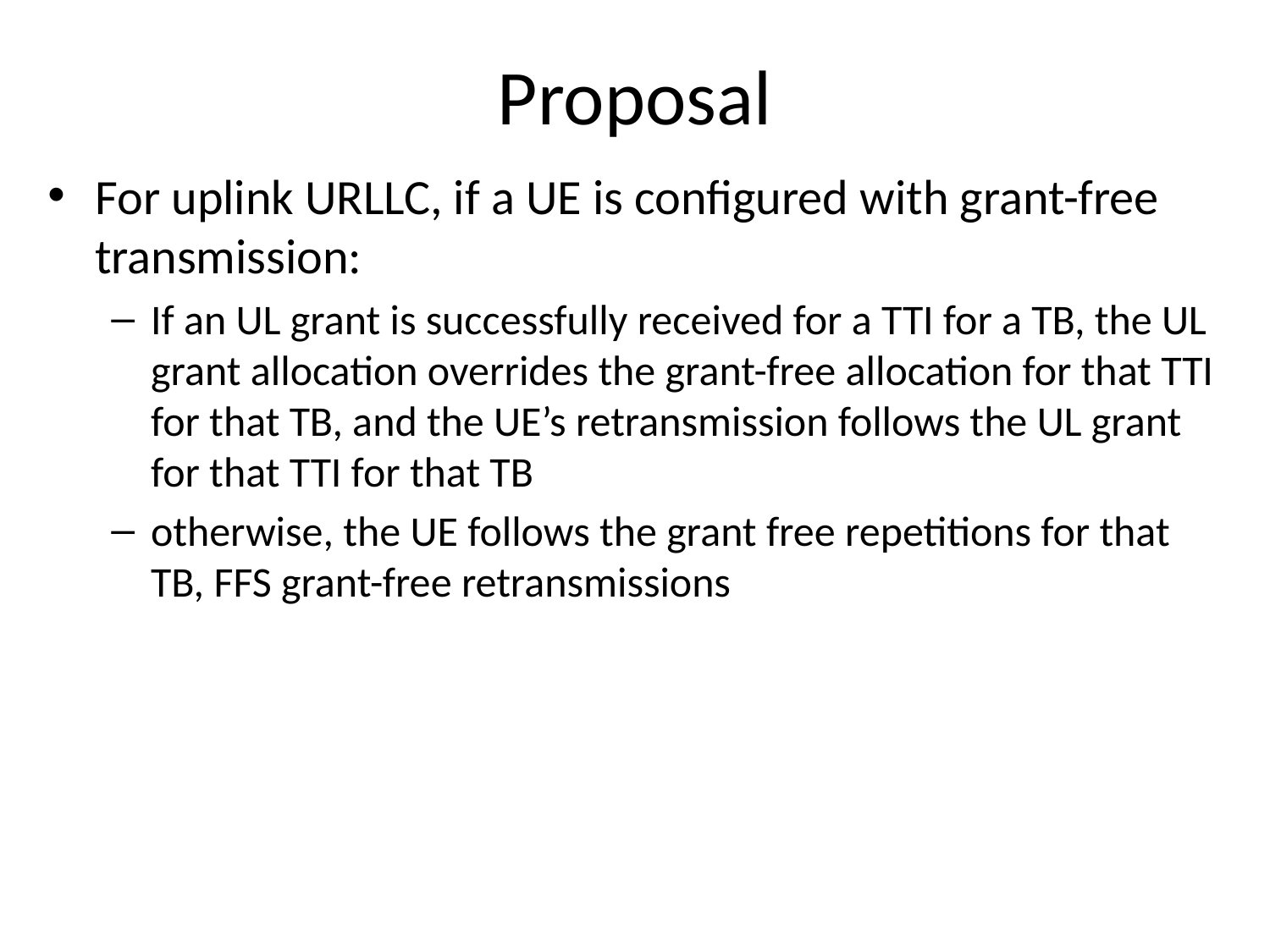

# Proposal
For uplink URLLC, if a UE is configured with grant-free transmission:
If an UL grant is successfully received for a TTI for a TB, the UL grant allocation overrides the grant-free allocation for that TTI for that TB, and the UE’s retransmission follows the UL grant for that TTI for that TB
otherwise, the UE follows the grant free repetitions for that TB, FFS grant-free retransmissions